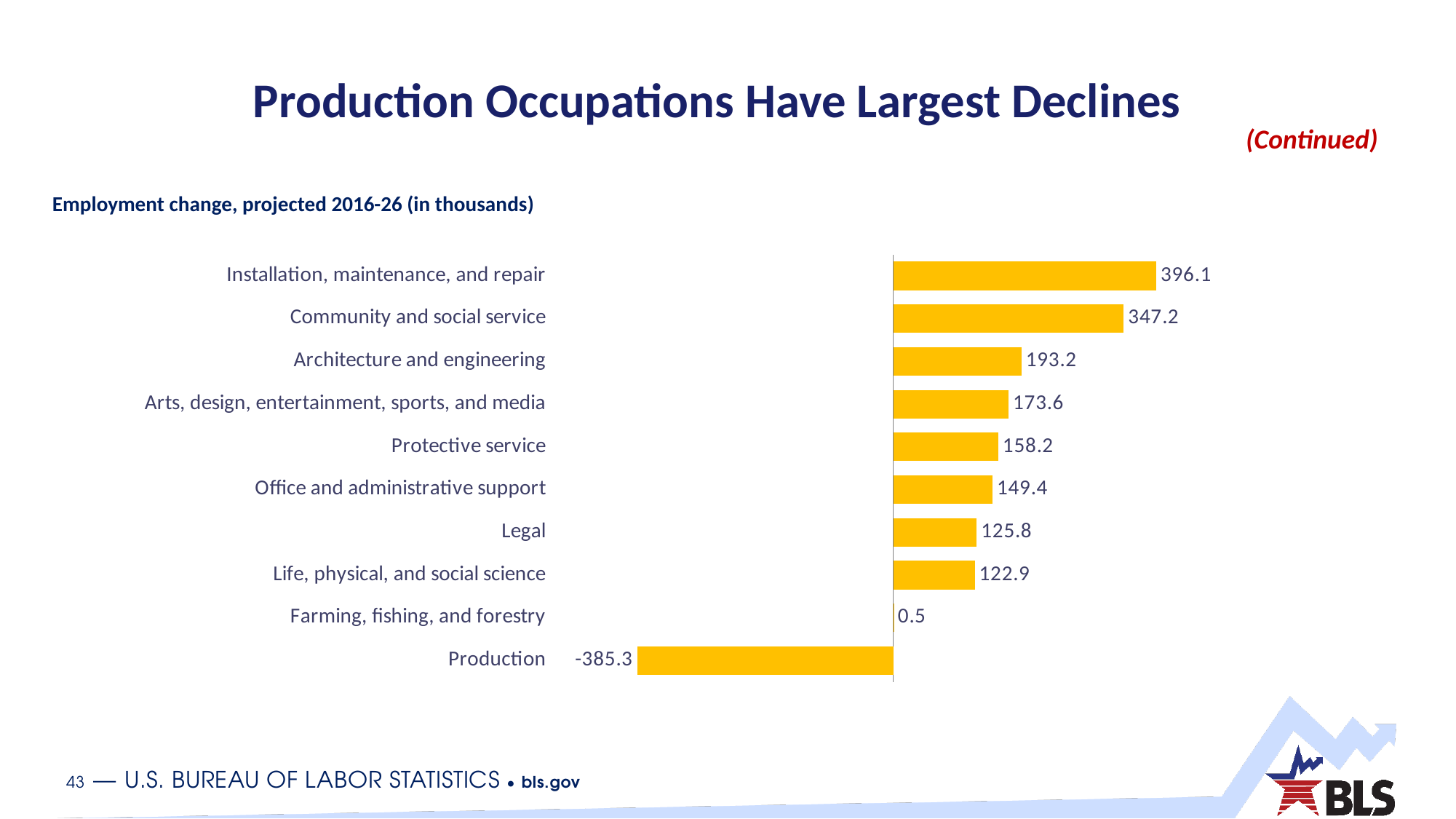

# Production Occupations Have Largest Declines
(Continued)
Employment change, projected 2016-26 (in thousands)

### Chart

| Category |  |
|---|---|
| Installation, maintenance, and repair  | 396.1 |
| Community and social service  | 347.2 |
| Architecture and engineering  | 193.2 |
| Arts, design, entertainment, sports, and media  | 173.6 |
| Protective service  | 158.2 |
| Office and administrative support  | 149.4 |
| Legal  | 125.8 |
| Life, physical, and social science  | 122.9 |
| Farming, fishing, and forestry  | 0.5 |
| Production  | -385.3 |